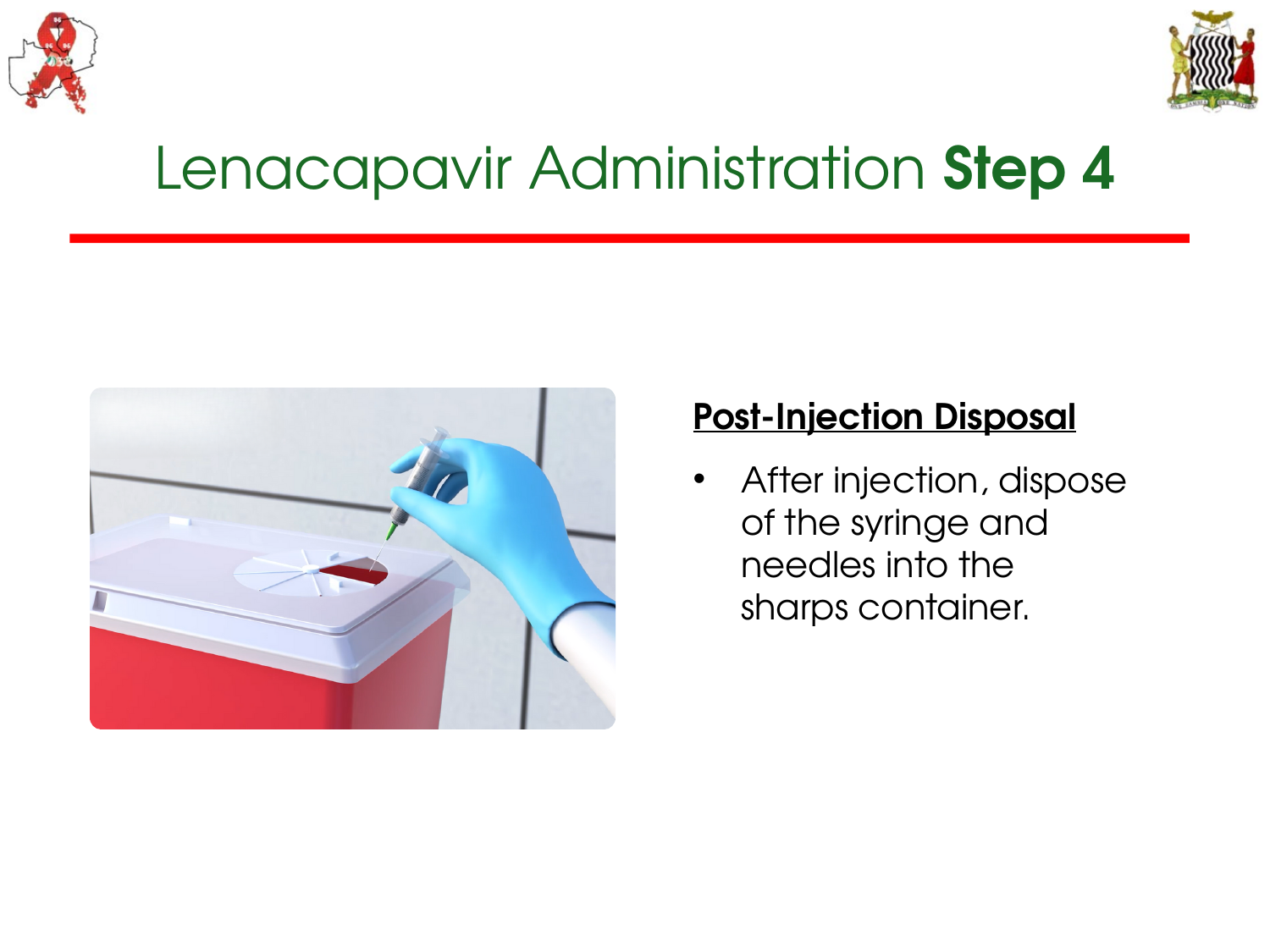

# Lenacapavir Administration Step 4

Post-Injection Disposal
After injection, dispose of the syringe and needles into the sharps container.